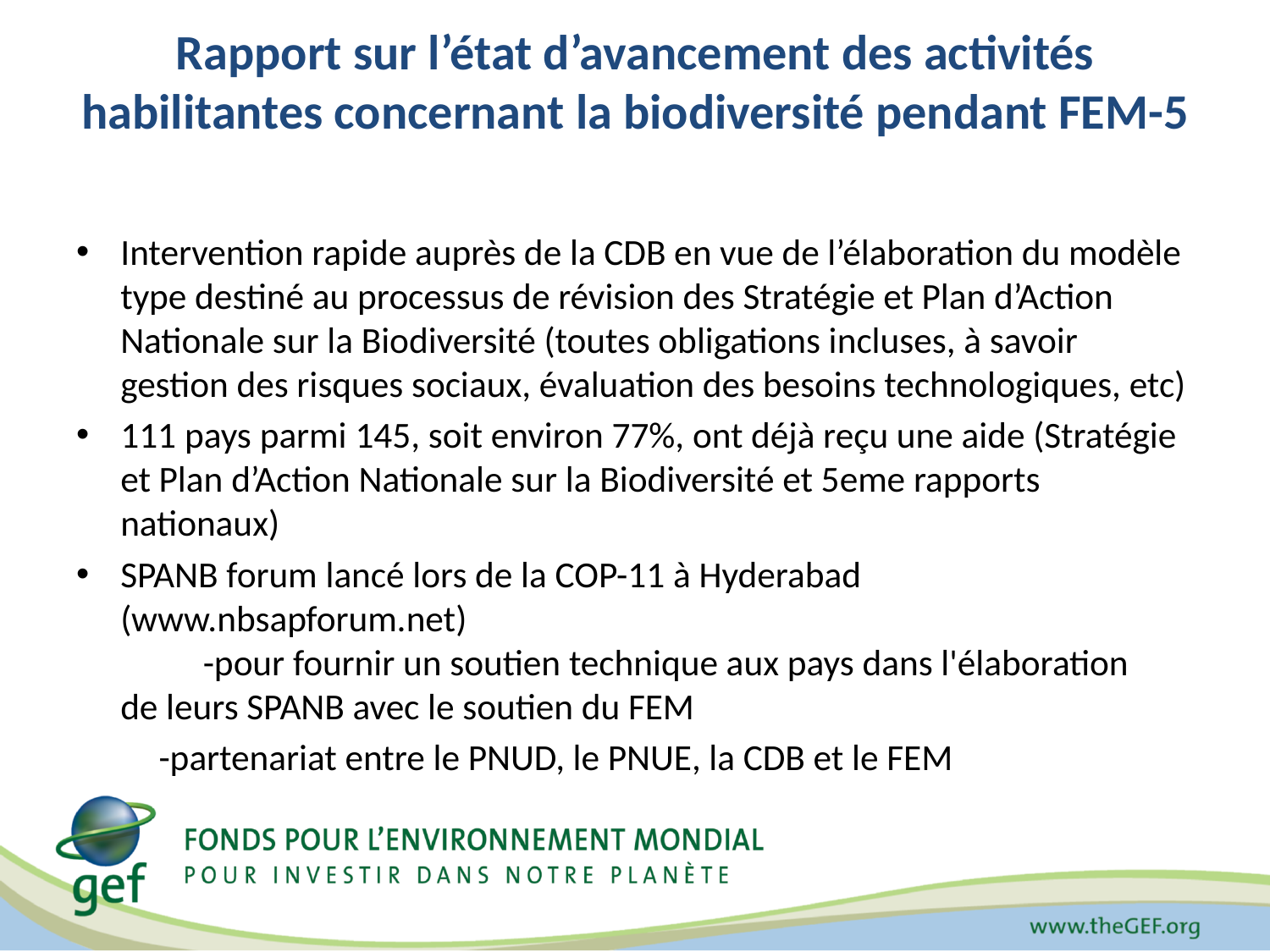

# Rapport sur l’état d’avancement des activités habilitantes concernant la biodiversité pendant FEM-5
Intervention rapide auprès de la CDB en vue de l’élaboration du modèle type destiné au processus de révision des Stratégie et Plan d’Action Nationale sur la Biodiversité (toutes obligations incluses, à savoir gestion des risques sociaux, évaluation des besoins technologiques, etc)
111 pays parmi 145, soit environ 77%, ont déjà reçu une aide (Stratégie et Plan d’Action Nationale sur la Biodiversité et 5eme rapports nationaux)
SPANB forum lancé lors de la COP-11 à Hyderabad (www.nbsapforum.net)
	-pour fournir un soutien technique aux pays dans l'élaboration 	de leurs SPANB avec le soutien du FEM
	-partenariat entre le PNUD, le PNUE, la CDB et le FEM